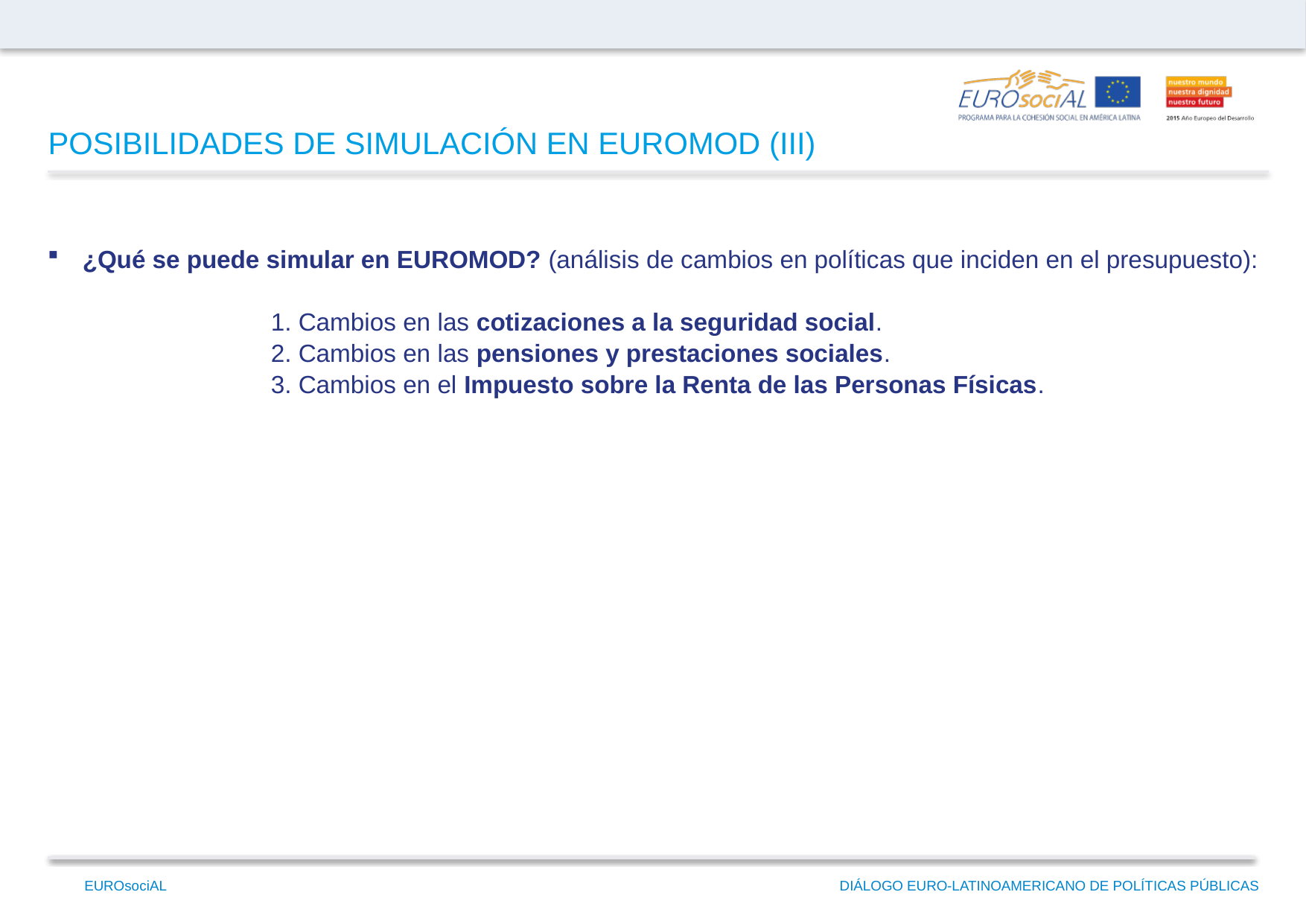

POSIBILIDADES DE SIMULACIÓN EN EUROMOD (III)

¿Qué se puede simular en EUROMOD? (análisis de cambios en políticas que inciden en el presupuesto):

		1. Cambios en las cotizaciones a la seguridad social.
		2. Cambios en las pensiones y prestaciones sociales.
		3. Cambios en el Impuesto sobre la Renta de las Personas Físicas.